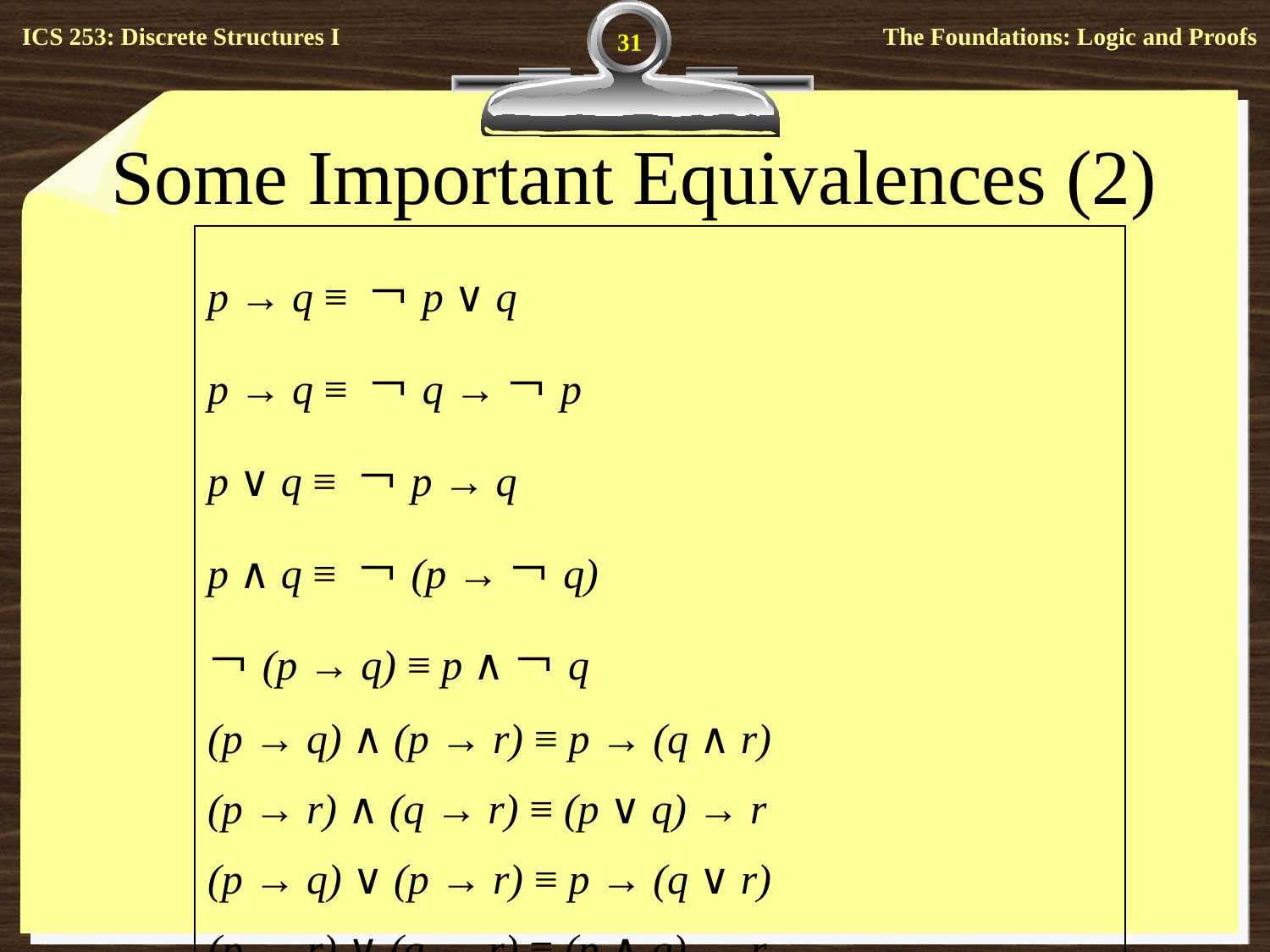

31
# Some Important Equivalences (2)
| p → q ≡ ￢p ∨ q p → q ≡ ￢q →￢p p ∨ q ≡ ￢p → q p ∧ q ≡ ￢(p →￢q) ￢(p → q) ≡ p ∧￢q (p → q) ∧ (p → r) ≡ p → (q ∧ r) (p → r) ∧ (q → r) ≡ (p ∨ q) → r (p → q) ∨ (p → r) ≡ p → (q ∨ r) (p → r) ∨ (q → r) ≡ (p ∧ q) → r |
| --- |